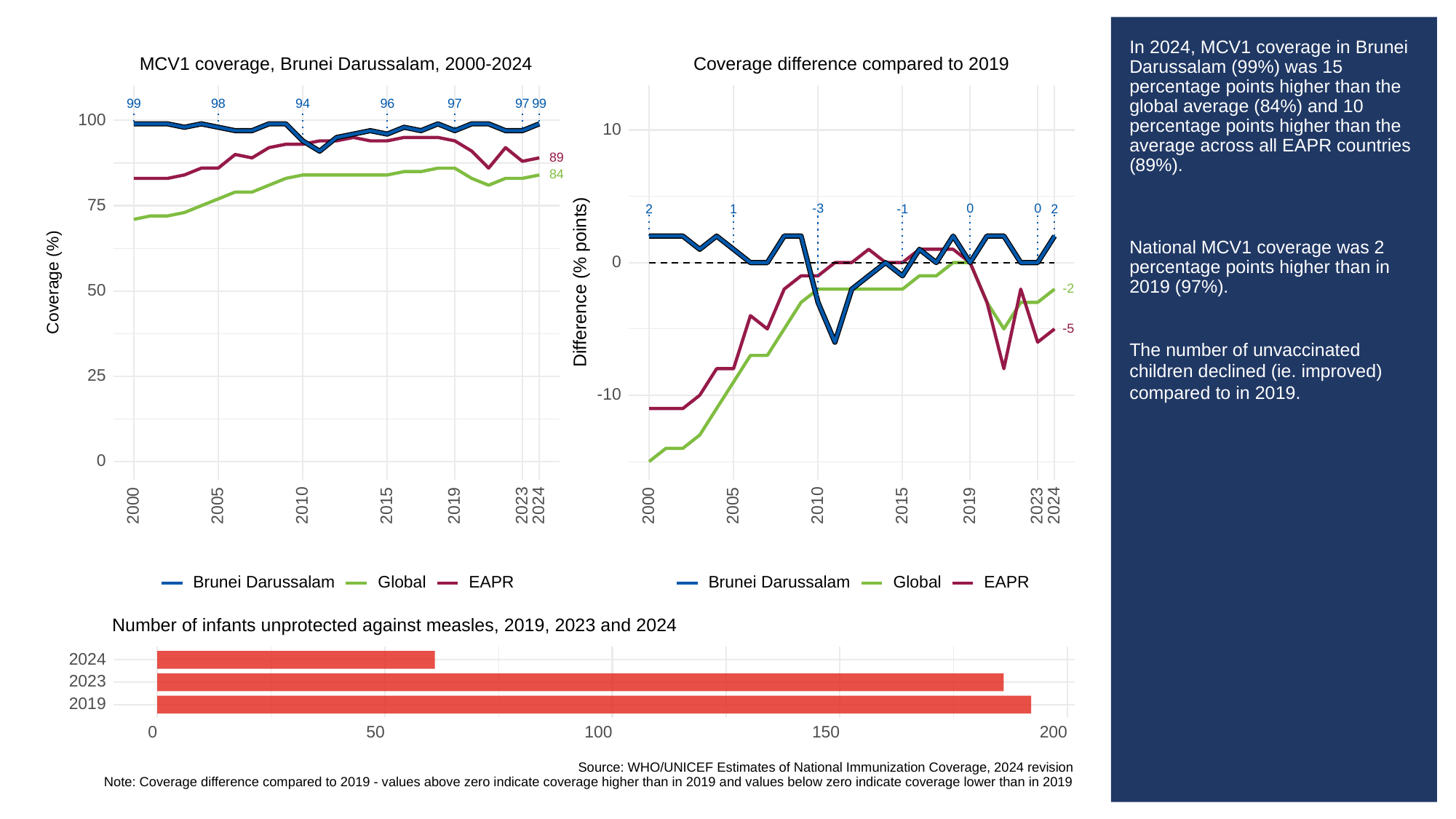

# In 2024, MCV1 coverage in Brunei Darussalam (99%) was 15 percentage points higher than the global average (84%) and 10 percentage points higher than the average across all EAPR countries (89%).

National MCV1 coverage was 2 percentage points higher than in 2019 (97%).

The number of unvaccinated children declined (ie. improved) compared to in 2019.

MCV1 coverage, Brunei Darussalam, 2000-2024
Coverage difference compared to 2019

99
98
94
96
97
97
99

100

10

89

84

75
-3
0
0
2
1
-1
2

0

Difference (% points)
Coverage (%)
-2
50

-5

25

-10

0

2023
2023
2000
2005
2010
2015
2019
2024
2000
2005
2010
2015
2019
2024
Global
Global
Brunei Darussalam
Brunei Darussalam
EAPR
EAPR

Number of infants unprotected against measles, 2019, 2023 and 2024

2024

2023

2019

0
50
100
150
200
Source: WHO/UNICEF Estimates of National Immunization Coverage, 2024 revision
Note: Coverage difference compared to 2019 - values above zero indicate coverage higher than in 2019 and values below zero indicate coverage lower than in 2019